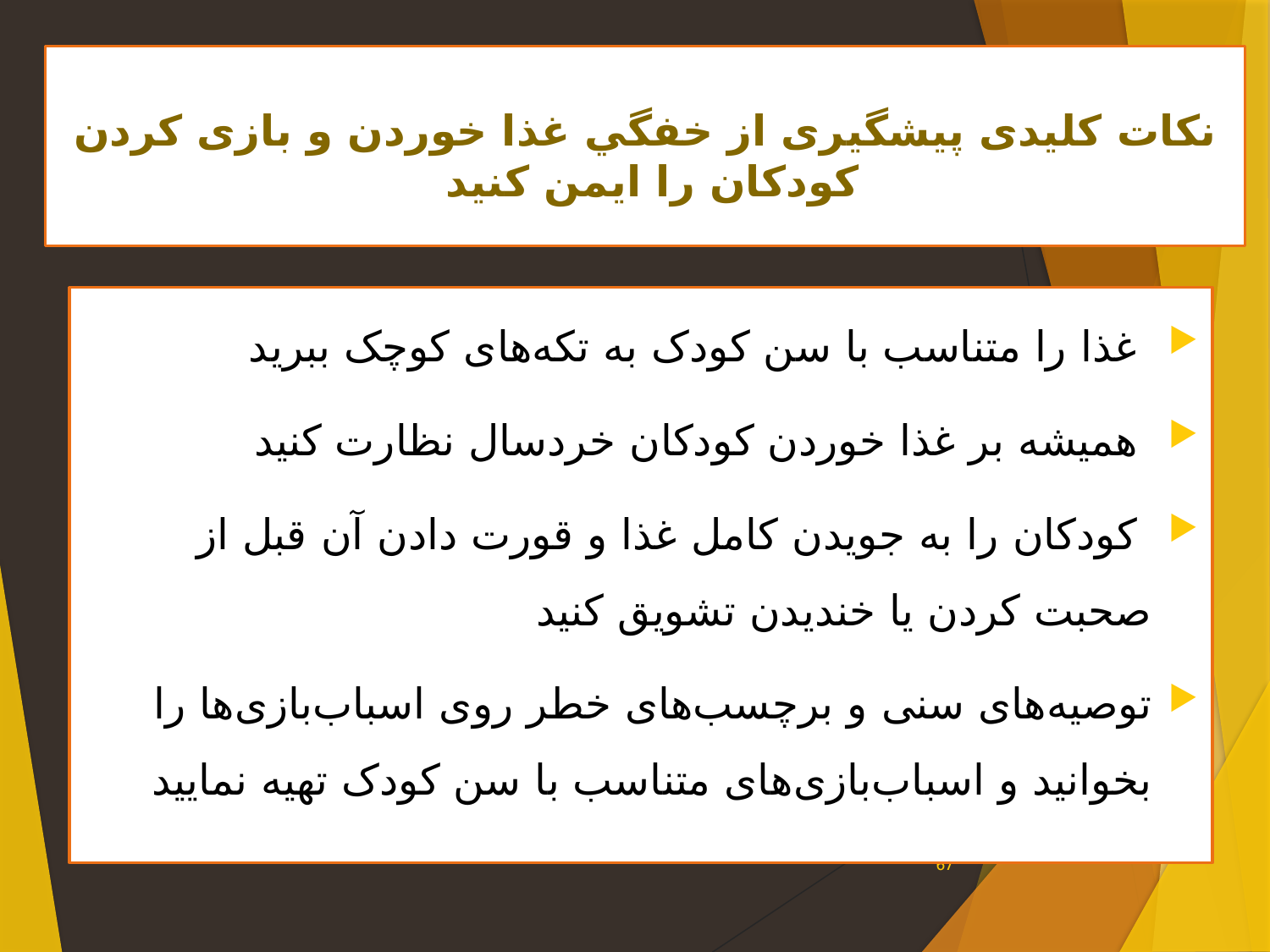

# نکات کلیدی پیشگیری از خفگي غذا خوردن و بازی کردن کودکان را ایمن کنید
 غذا را متناسب با سن کودک به تکه‌های کوچک ببرید
 همیشه بر غذا خوردن کودکان خردسال نظارت کنید
 کودکان را به جویدن کامل غذا و قورت دادن آن قبل از صحبت کردن یا خندیدن تشویق کنید
توصیه‌های سنی و برچسب‌های خطر روی اسباب‌بازی‌ها را بخوانید و اسباب‌بازی‌های متناسب با سن کودک تهیه نماييد
67